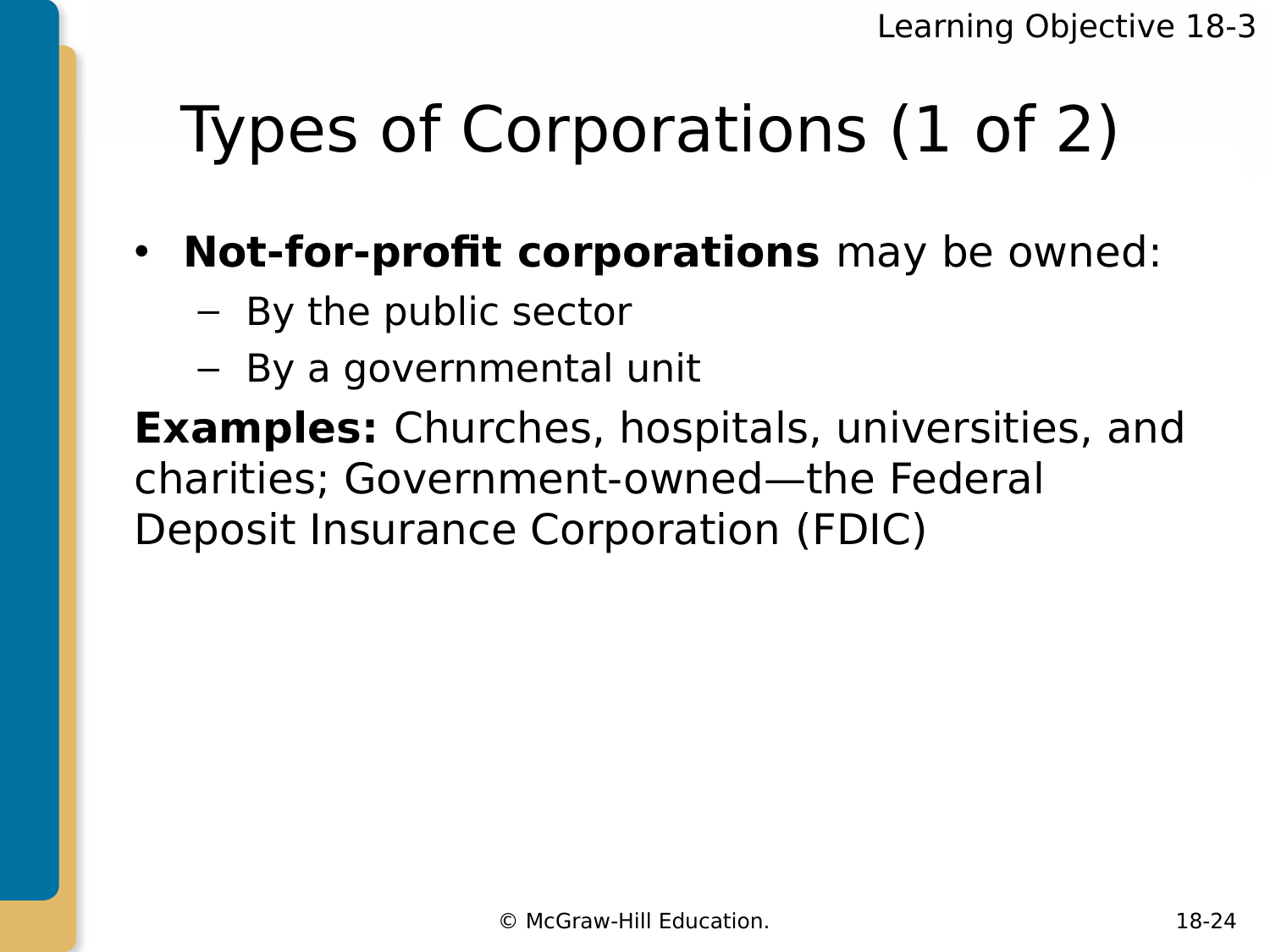

Learning Objective 18-3
# Types of Corporations (1 of 2)
Not-for-profit corporations may be owned:
By the public sector
By a governmental unit
Examples: Churches, hospitals, universities, and charities; Government-owned—the Federal Deposit Insurance Corporation (FDIC)